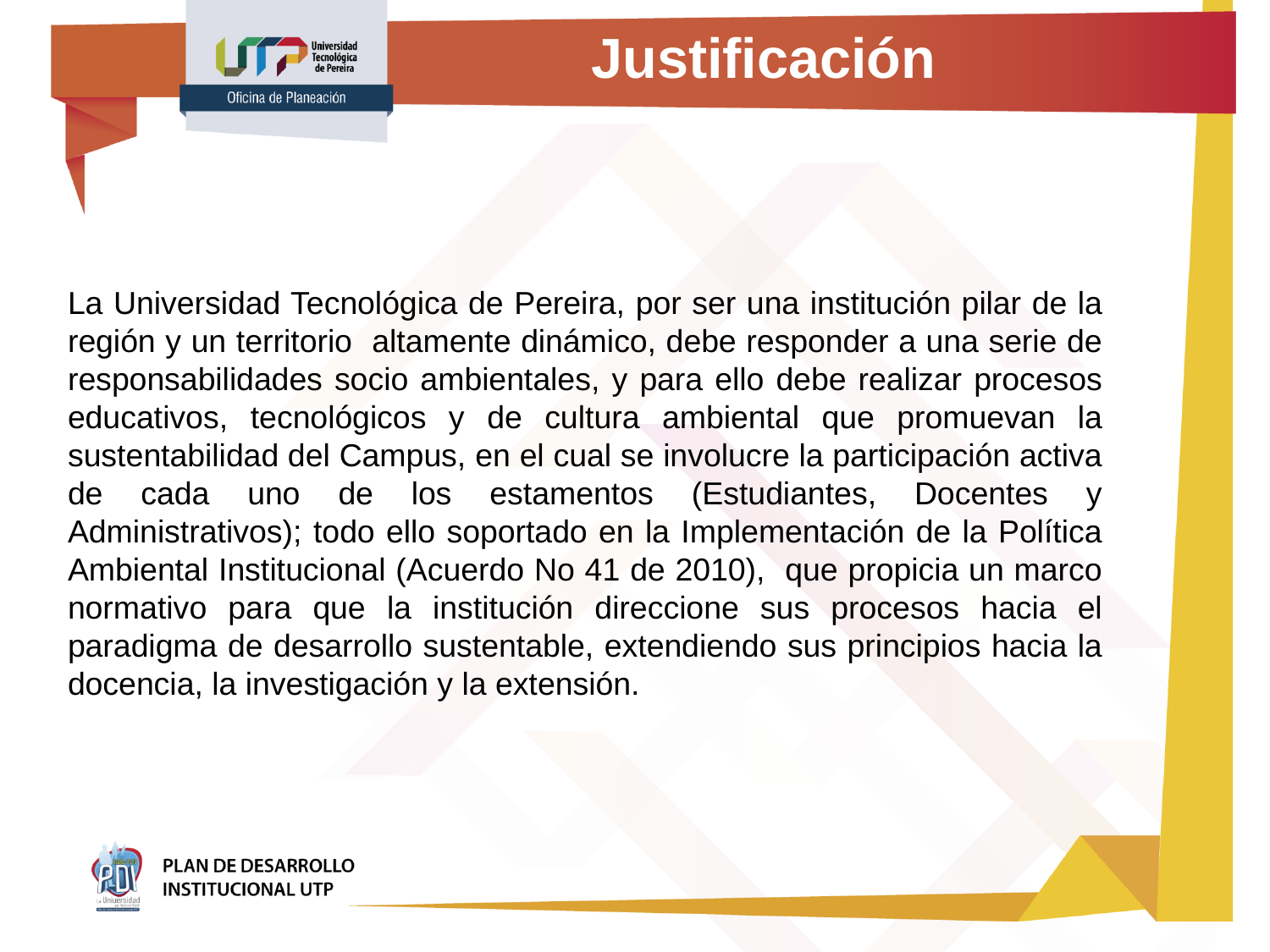

# Justificación
La Universidad Tecnológica de Pereira, por ser una institución pilar de la región y un territorio  altamente dinámico, debe responder a una serie de responsabilidades socio ambientales, y para ello debe realizar procesos educativos, tecnológicos y de cultura ambiental que promuevan la sustentabilidad del Campus, en el cual se involucre la participación activa de cada uno de los estamentos (Estudiantes, Docentes y Administrativos); todo ello soportado en la Implementación de la Política Ambiental Institucional (Acuerdo No 41 de 2010),  que propicia un marco normativo para que la institución direccione sus procesos hacia el paradigma de desarrollo sustentable, extendiendo sus principios hacia la docencia, la investigación y la extensión.